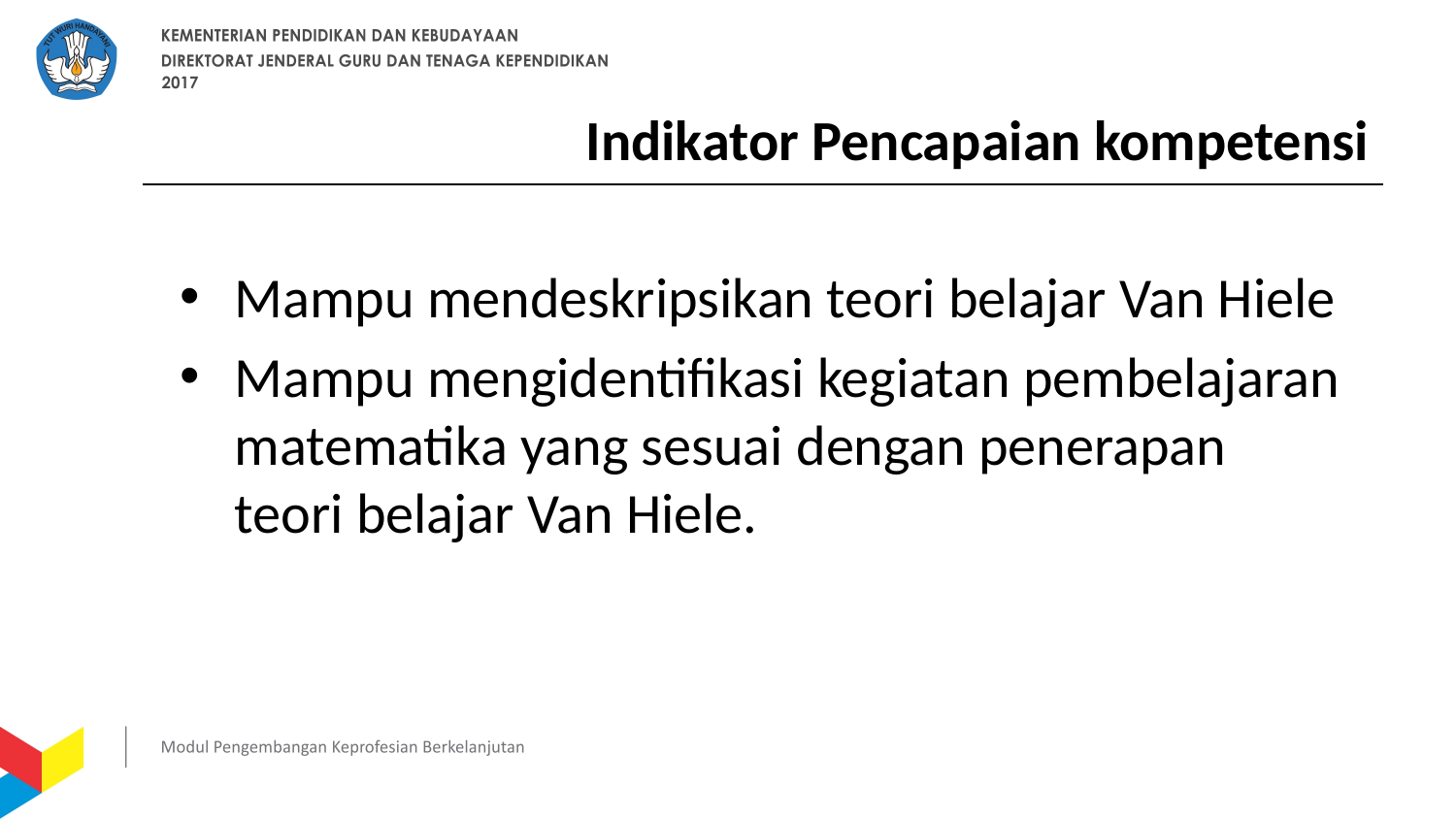

# Indikator Pencapaian kompetensi
Mampu mendeskripsikan teori belajar Van Hiele
Mampu mengidentifikasi kegiatan pembelajaran matematika yang sesuai dengan penerapan teori belajar Van Hiele.